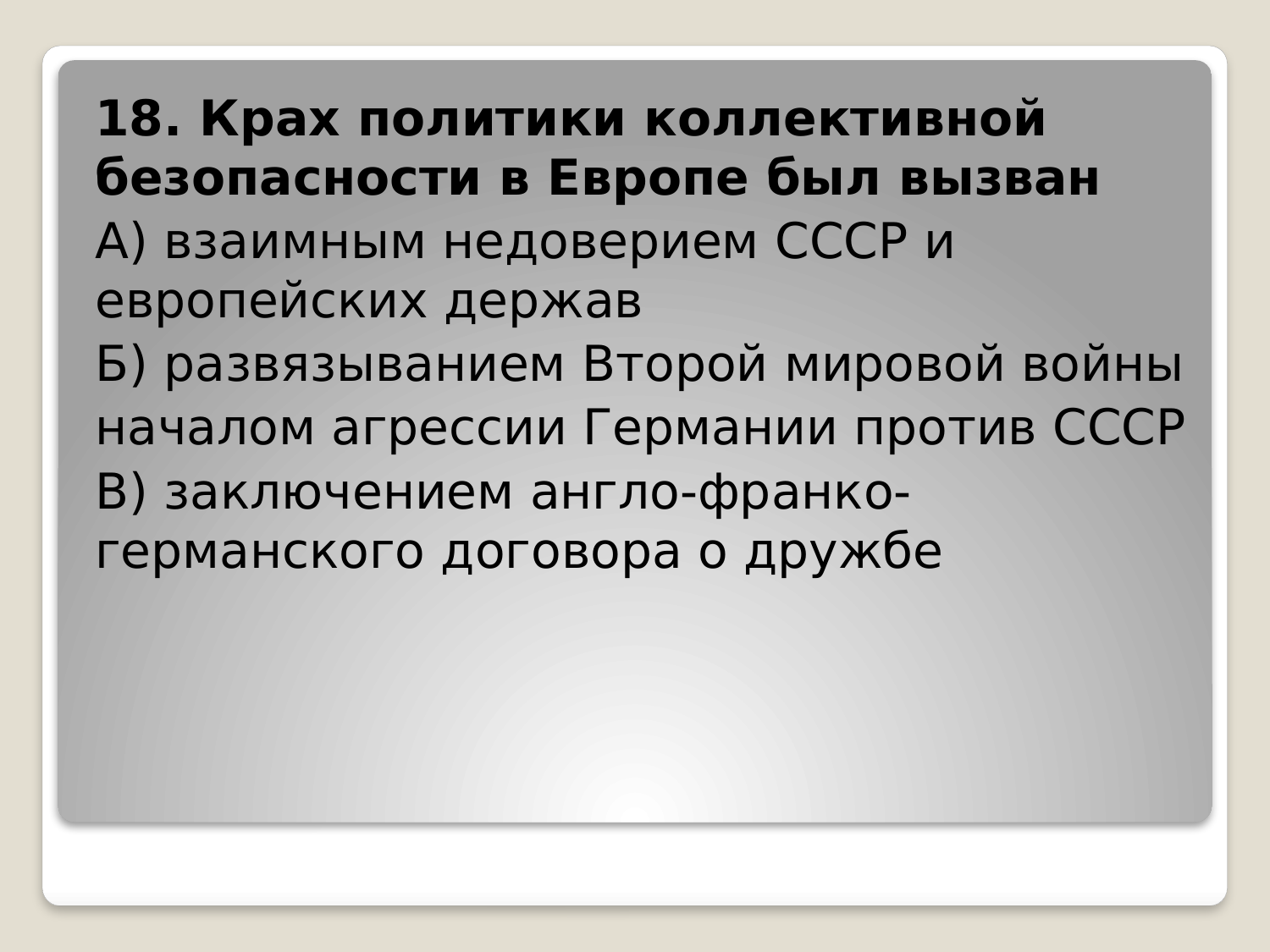

18. Крах политики коллективной безопасности в Европе был вызван
А) взаимным недоверием СССР и европейских держав
Б) развязыванием Второй мировой войны
началом агрессии Германии против СССР
В) заключением англо-франко-германского договора о дружбе
#